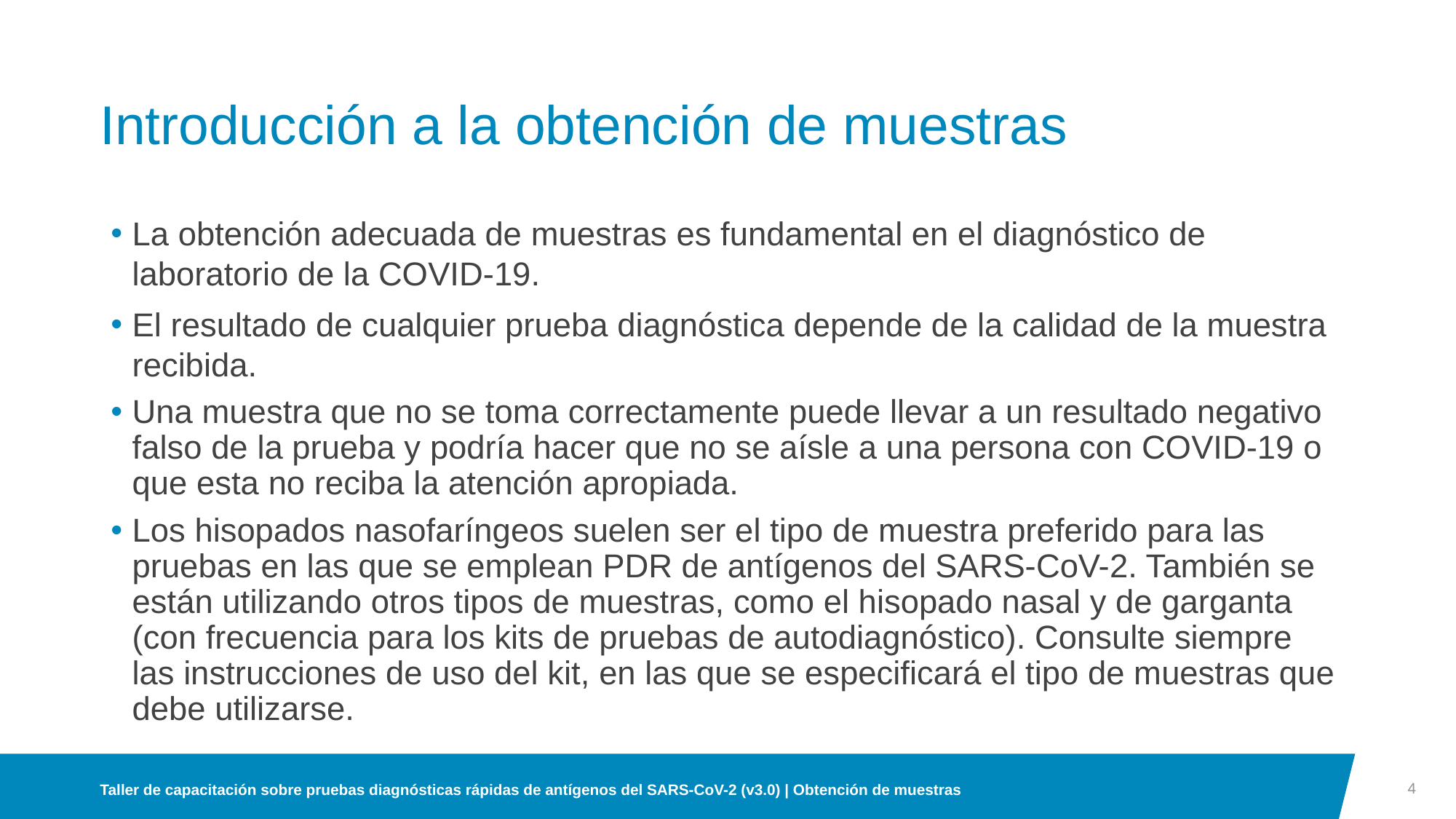

# Introducción a la obtención de muestras
La obtención adecuada de muestras es fundamental en el diagnóstico de laboratorio de la COVID-19.
El resultado de cualquier prueba diagnóstica depende de la calidad de la muestra recibida.
Una muestra que no se toma correctamente puede llevar a un resultado negativo falso de la prueba y podría hacer que no se aísle a una persona con COVID-19 o que esta no reciba la atención apropiada.
Los hisopados nasofaríngeos suelen ser el tipo de muestra preferido para las pruebas en las que se emplean PDR de antígenos del SARS-CoV-2. También se están utilizando otros tipos de muestras, como el hisopado nasal y de garganta (con frecuencia para los kits de pruebas de autodiagnóstico). Consulte siempre las instrucciones de uso del kit, en las que se especificará el tipo de muestras que debe utilizarse.

4
Taller de capacitación sobre pruebas diagnósticas rápidas de antígenos del SARS-CoV-2 (v3.0) | Obtención de muestras